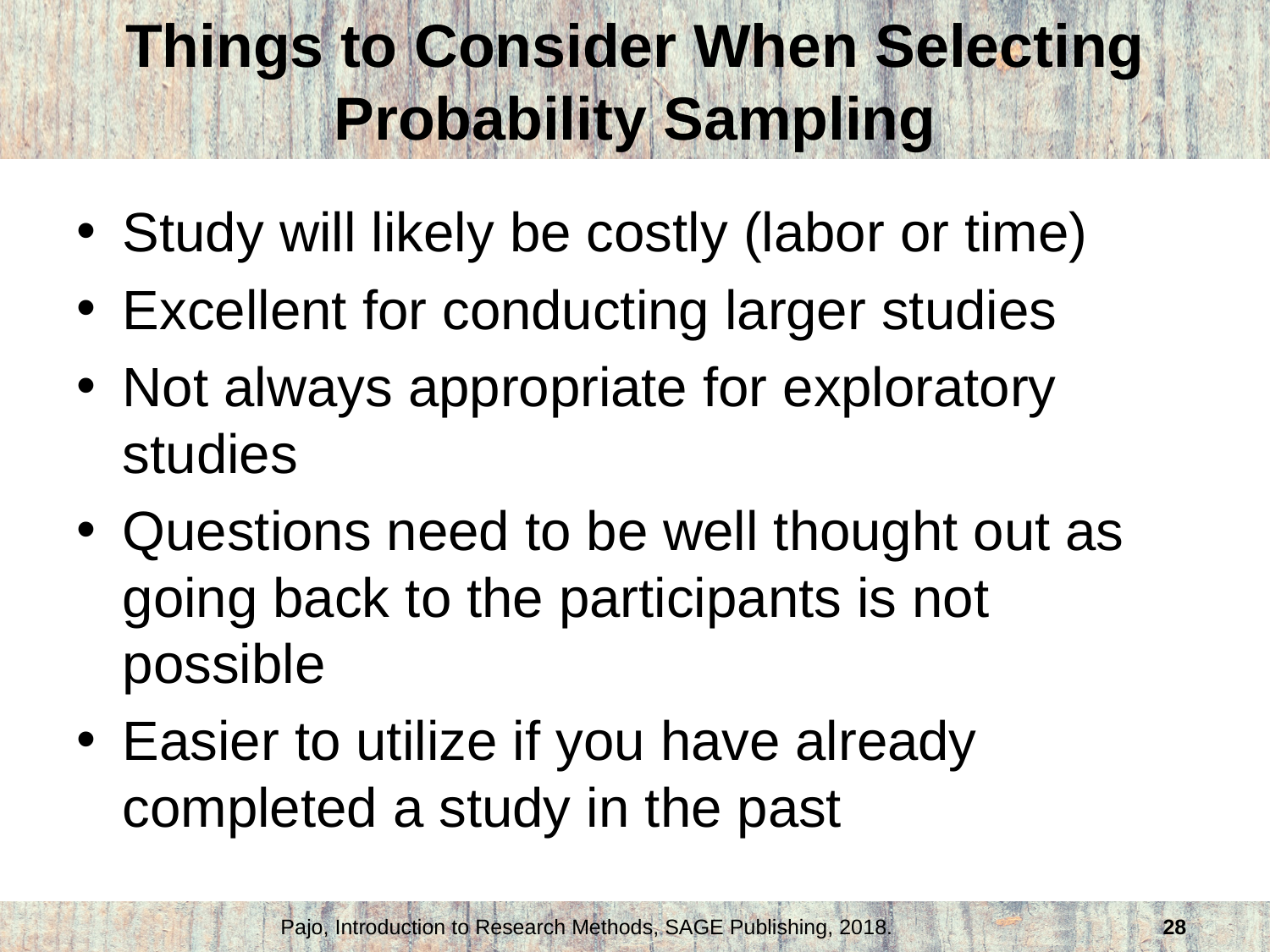

# Things to Consider When Selecting Probability Sampling
Study will likely be costly (labor or time)
Excellent for conducting larger studies
Not always appropriate for exploratory studies
Questions need to be well thought out as going back to the participants is not possible
Easier to utilize if you have already completed a study in the past
Pajo, Introduction to Research Methods, SAGE Publishing, 2018.
28